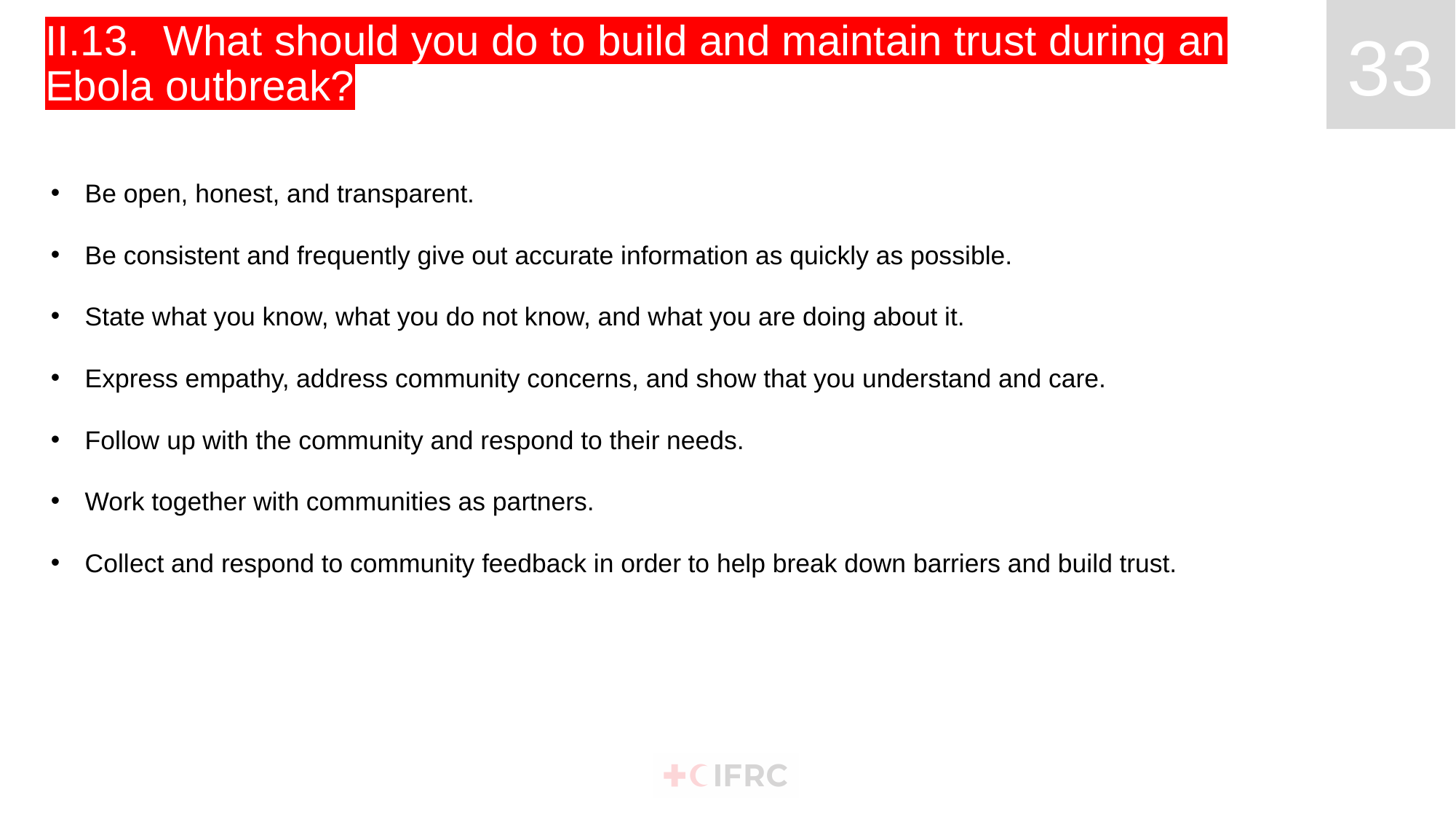

# II.13.  What should you do to build and maintain trust during an Ebola outbreak?
Be open, honest, and transparent.
Be consistent and frequently give out accurate information as quickly as possible.
State what you know, what you do not know, and what you are doing about it.
Express empathy, address community concerns, and show that you understand and care.
Follow up with the community and respond to their needs.
Work together with communities as partners.
Collect and respond to community feedback in order to help break down barriers and build trust.